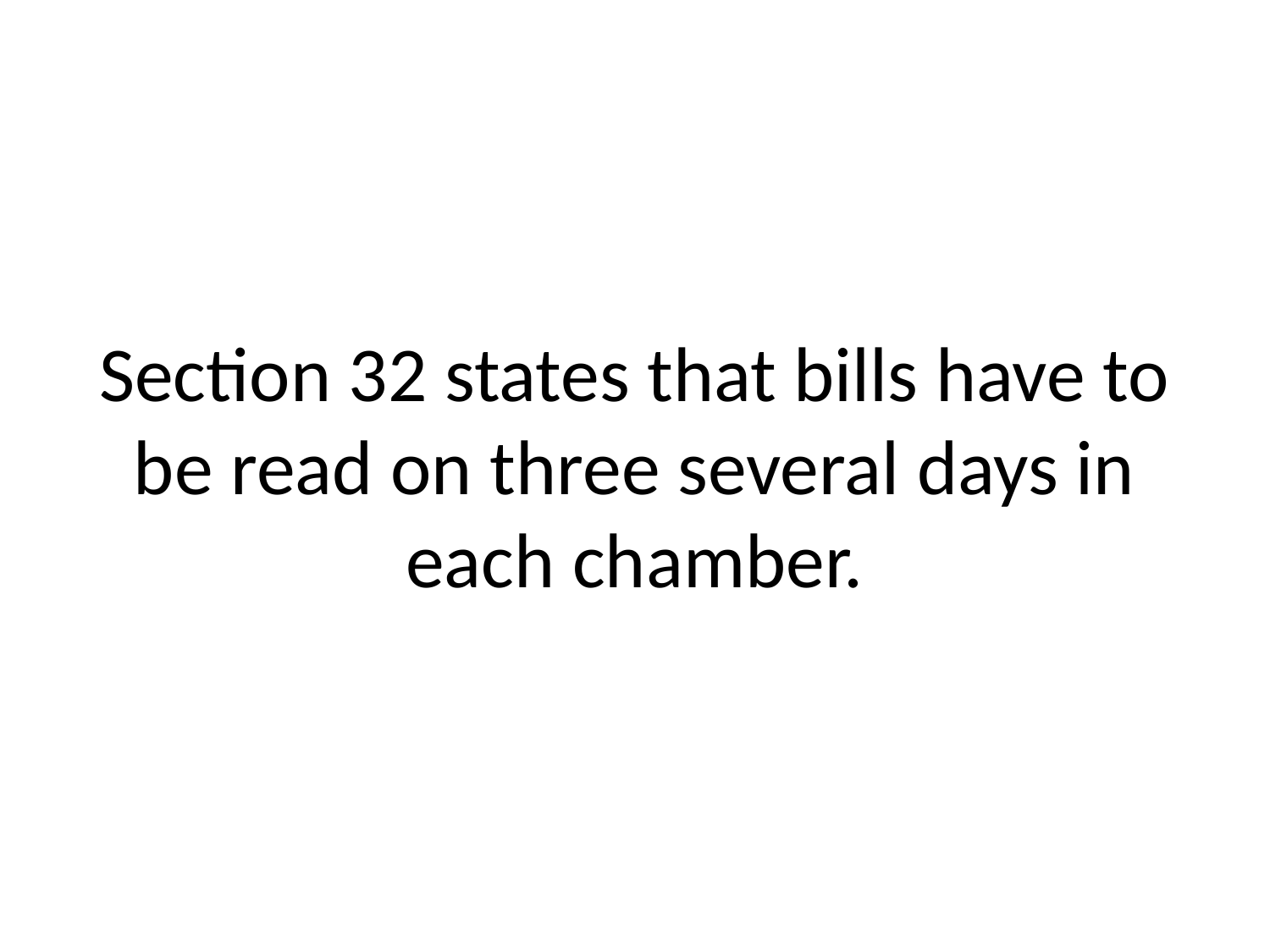

# Section 32 states that bills have to be read on three several days in each chamber.